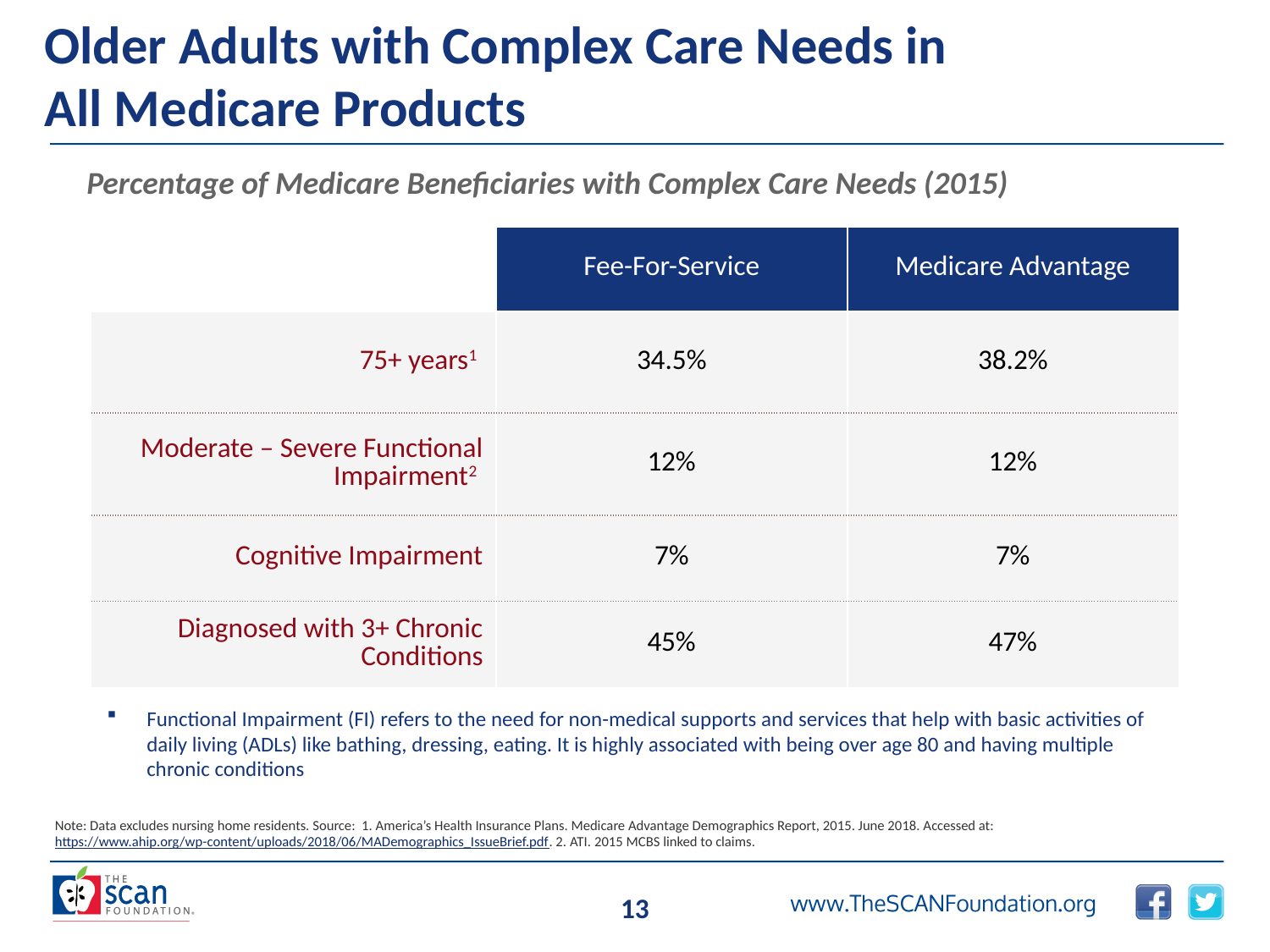

# Older Adults with Complex Care Needs in All Medicare Products
Percentage of Medicare Beneficiaries with Complex Care Needs (2015)
|  | Fee-For-Service | Medicare Advantage |
| --- | --- | --- |
| 75+ years1 | 34.5% | 38.2% |
| Moderate – Severe Functional Impairment2 | 12% | 12% |
| Cognitive Impairment | 7% | 7% |
| Diagnosed with 3+ Chronic Conditions | 45% | 47% |
Functional Impairment (FI) refers to the need for non-medical supports and services that help with basic activities of daily living (ADLs) like bathing, dressing, eating. It is highly associated with being over age 80 and having multiple chronic conditions
Note: Data excludes nursing home residents. Source:  1. America’s Health Insurance Plans. Medicare Advantage Demographics Report, 2015. June 2018. Accessed at: https://www.ahip.org/wp-content/uploads/2018/06/MADemographics_IssueBrief.pdf. 2. ATI. 2015 MCBS linked to claims.